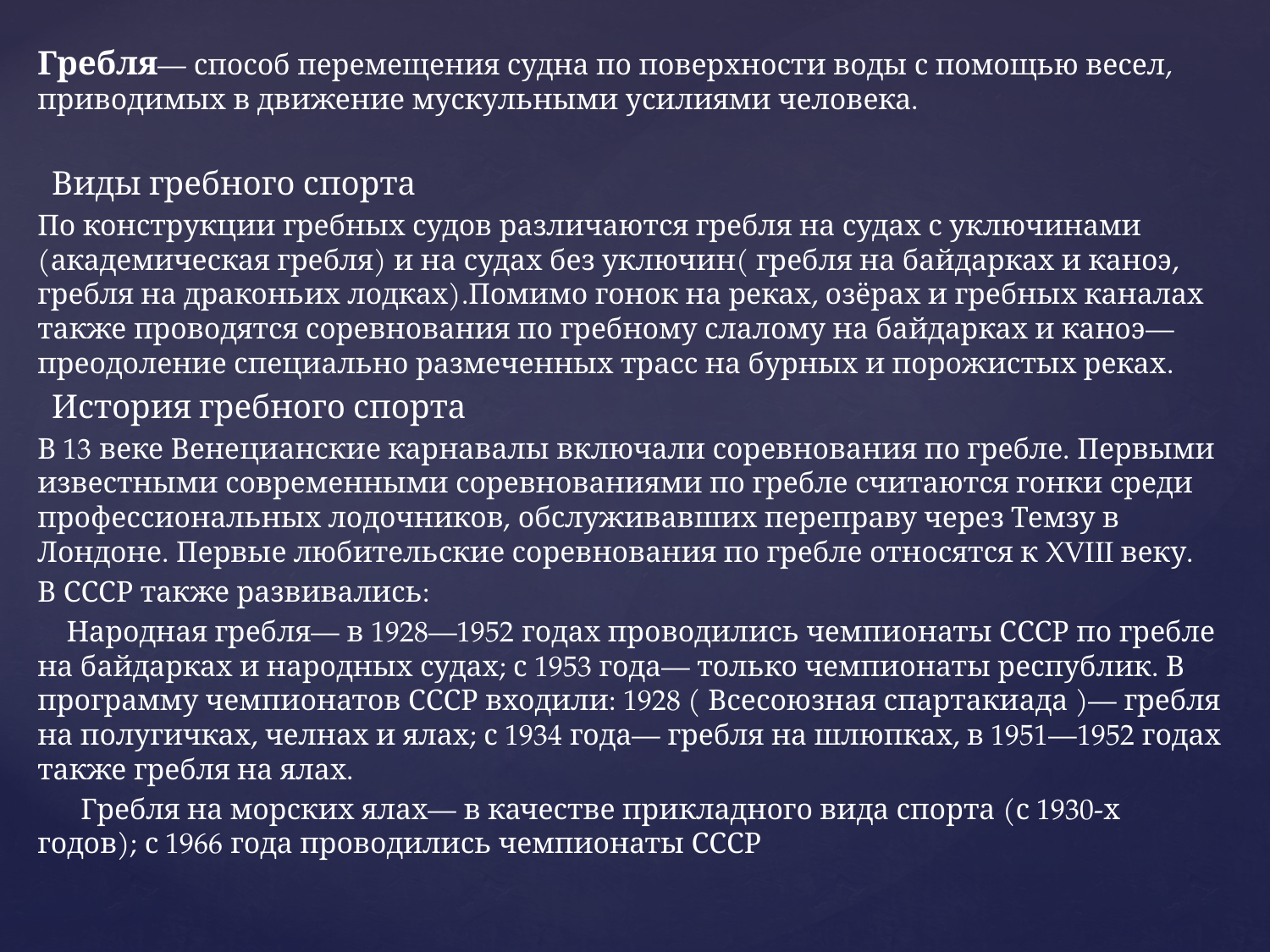

Гребля— способ перемещения судна по поверхности воды с помощью весел, приводимых в движение мускульными усилиями человека.

  Виды гребного спорта
По конструкции гребных судов различаются гребля на судах с уключинами (академическая гребля) и на судах без уключин( гребля на байдарках и каноэ, гребля на драконьих лодках).Помимо гонок на реках, озёрах и гребных каналах также проводятся соревнования по гребному слалому на байдарках и каноэ— преодоление специально размеченных трасс на бурных и порожистых реках.
  История гребного спорта
В 13 веке Венецианские карнавалы включали соревнования по гребле. Первыми известными современными соревнованиями по гребле считаются гонки среди профессиональных лодочников, обслуживавших переправу через Темзу в Лондоне. Первые любительские соревнования по гребле относятся к XVIII веку.
В СССР также развивались:
    Народная гребля— в 1928—1952 годах проводились чемпионаты СССР по гребле на байдарках и народных судах; с 1953 года— только чемпионаты республик. В программу чемпионатов СССР входили: 1928 ( Всесоюзная спартакиада )— гребля на полугичках, челнах и ялах; с 1934 года— гребля на шлюпках, в 1951—1952 годах также гребля на ялах.
      Гребля на морских ялах— в качестве прикладного вида спорта (с 1930-х годов); с 1966 года проводились чемпионаты СССР